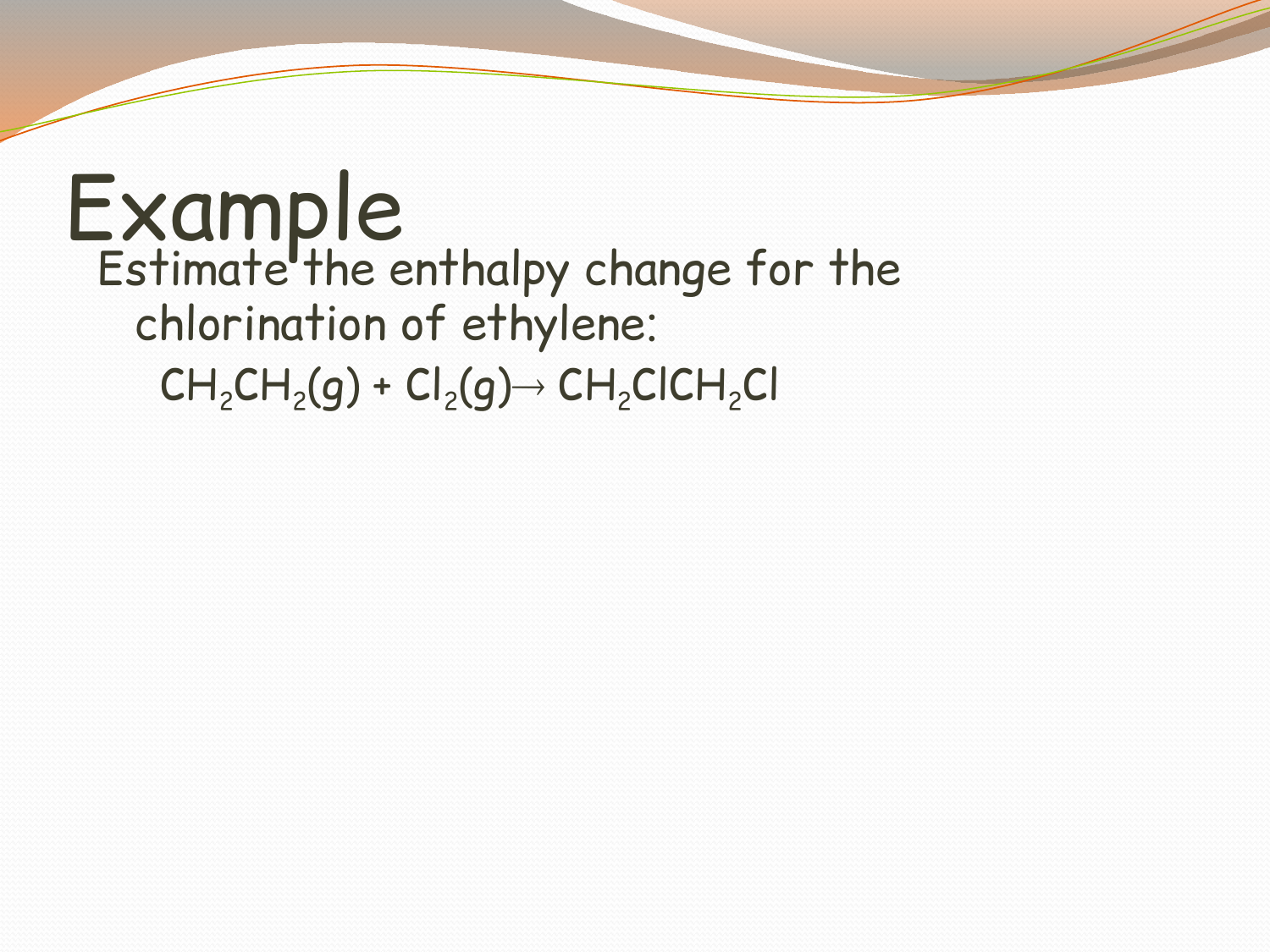

# Example
Estimate the enthalpy change for the chlorination of ethylene:
CH2CH2(g) + Cl2(g)→ CH2ClCH2Cl